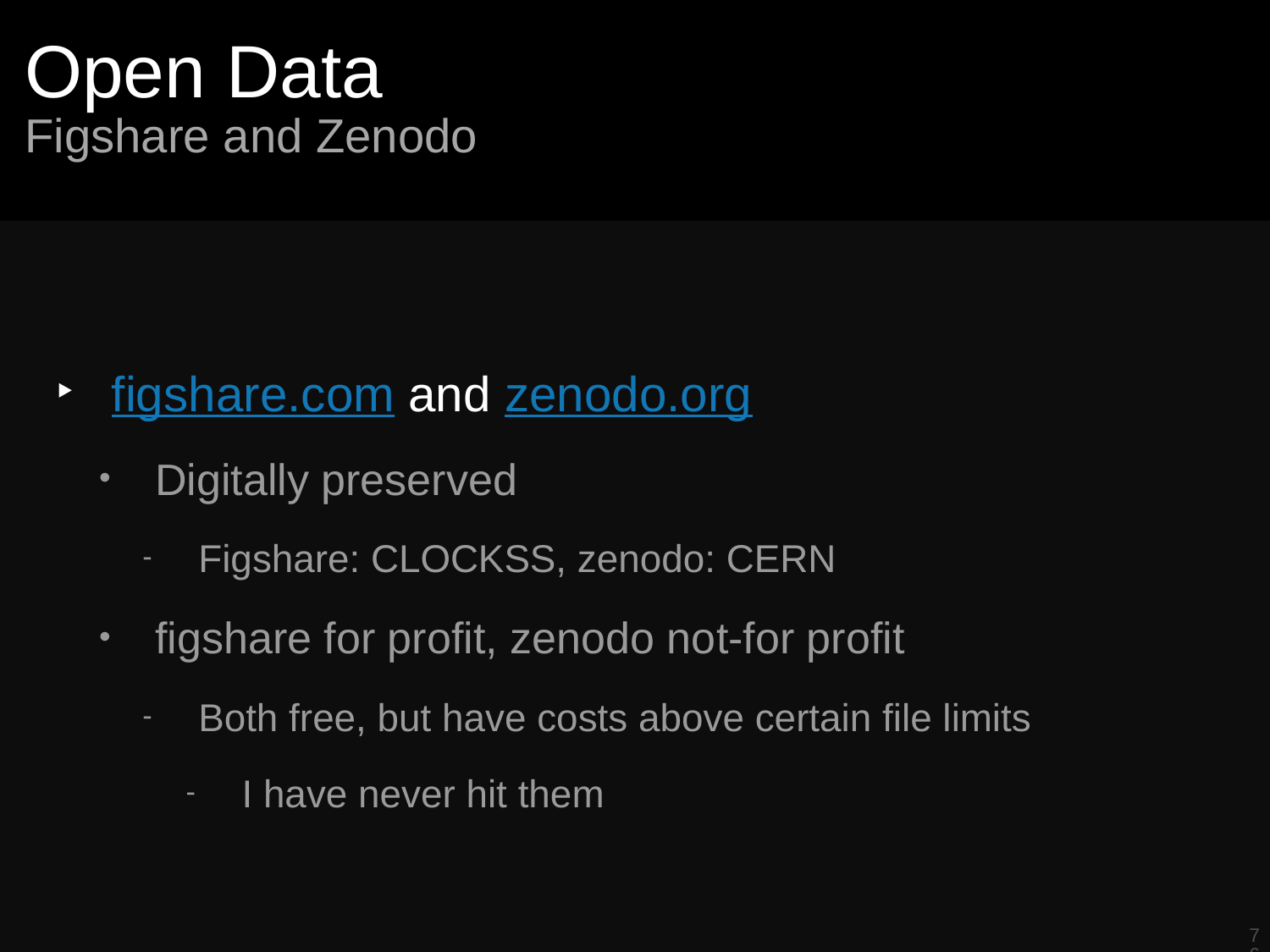

# Open Data
Figshare and Zenodo
figshare.com and zenodo.org
Digitally preserved
Figshare: CLOCKSS, zenodo: CERN
figshare for profit, zenodo not-for profit
Both free, but have costs above certain file limits
I have never hit them
76